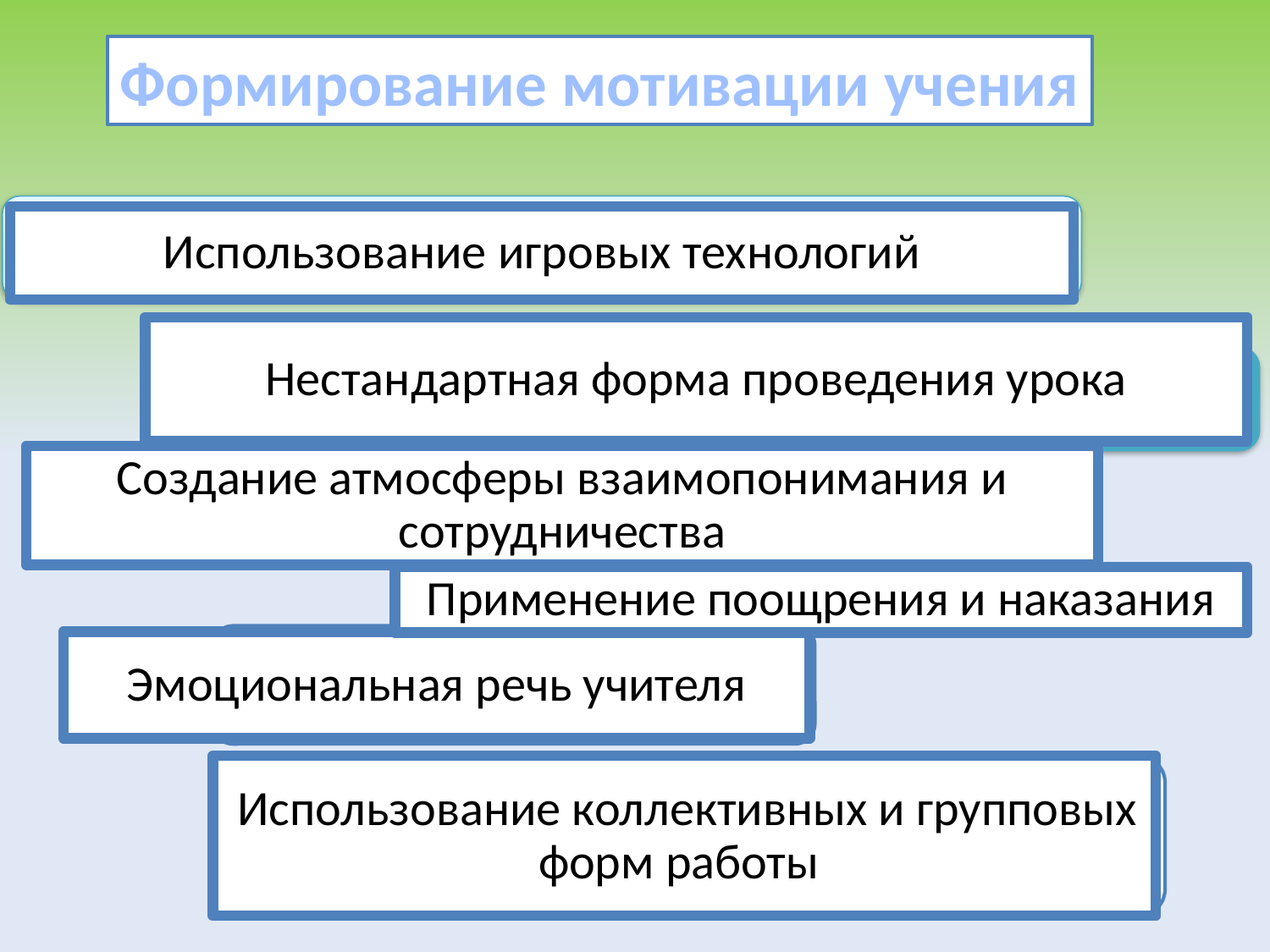

Формирование мотивации учения

Использование игровых технологий
Нестандартная форма проведения урока

Создание атмосферы взаимопонимания и сотрудничества
Применение поощрения и наказания

Эмоциональная речь учителя

 Использование коллективных и групповых форм работы